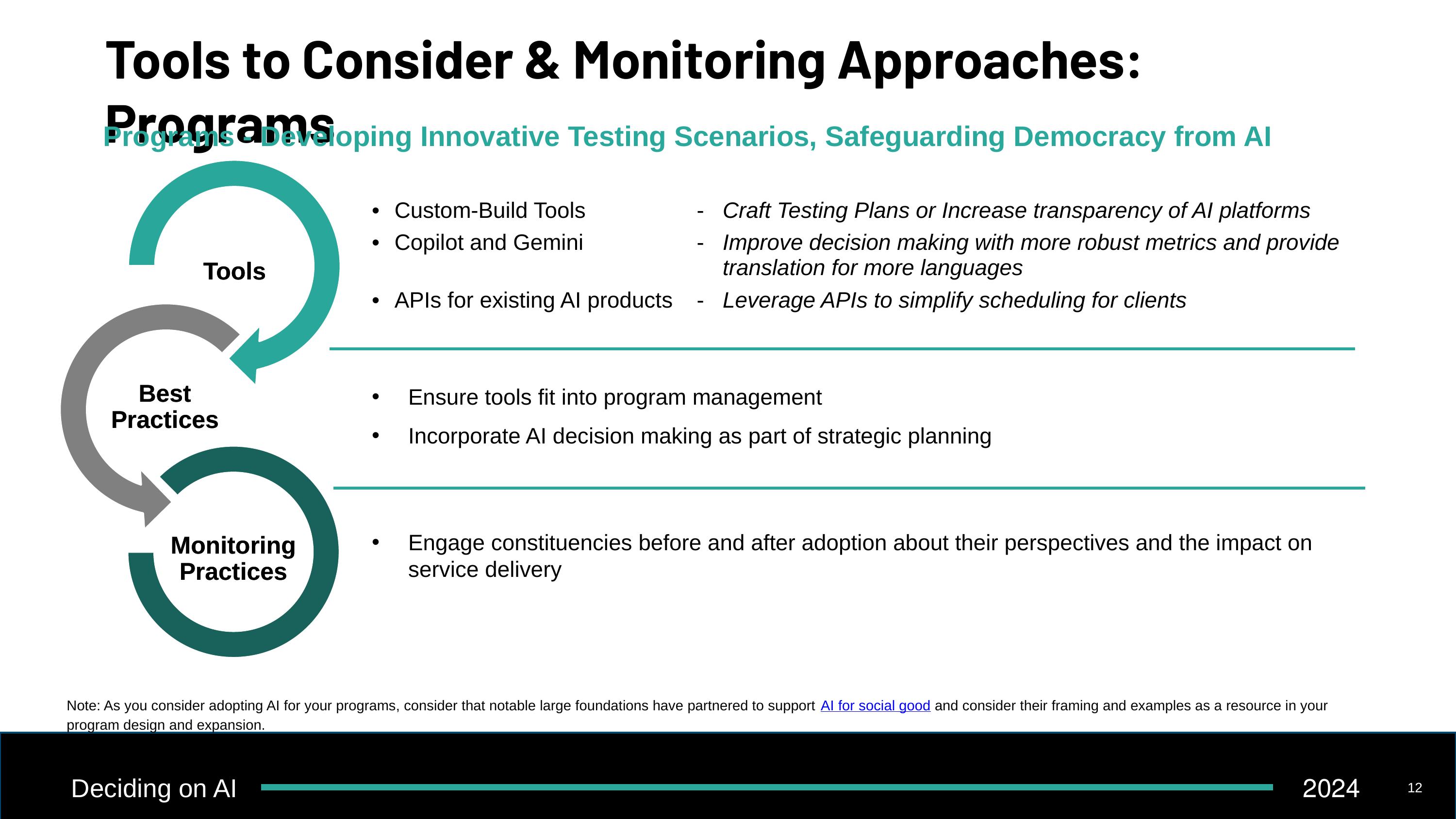

# Tools to Consider & Monitoring Approaches: Programs
Programs - Developing Innovative Testing Scenarios, Safeguarding Democracy from AI

| Custom-Build Tools | - | Craft Testing Plans or Increase transparency of AI platforms |
| --- | --- | --- |
| Copilot and Gemini | - | Improve decision making with more robust metrics and provide translation for more languages |
| APIs for existing AI products | - | Leverage APIs to simplify scheduling for clients |
Tools
Tools

Ensure tools fit into program management
Incorporate AI decision making as part of strategic planning
Best Practices
Best Practices

Engage constituencies before and after adoption about their perspectives and the impact on service delivery
Monitoring Practices
Monitoring Practices
Note: As you consider adopting AI for your programs, consider that notable large foundations have partnered to support AI for social good and consider their framing and examples as a resource in your program design and expansion.